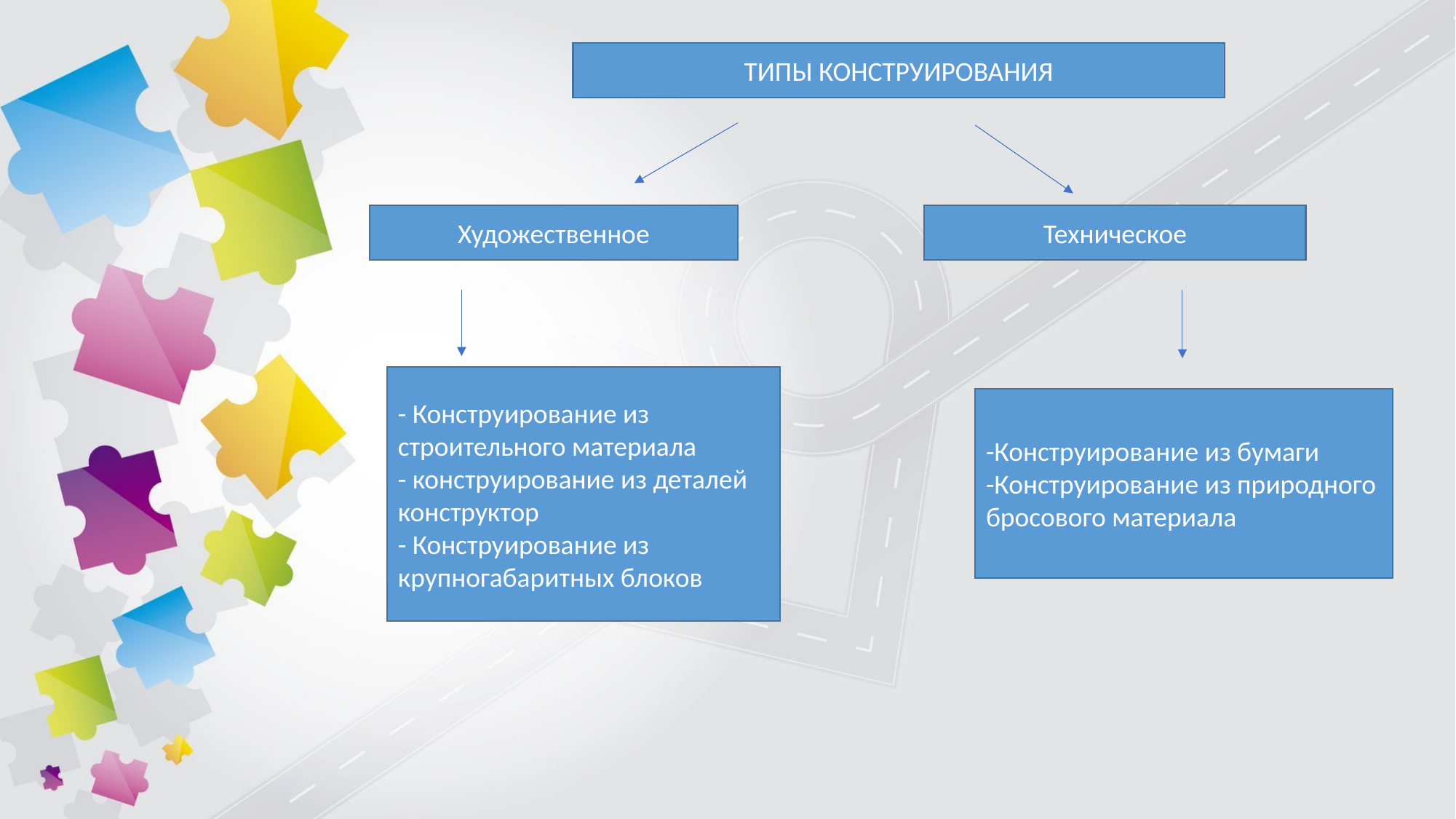

ТИПЫ КОНСТРУИРОВАНИЯ
Художественное
Техническое
- Конструирование из          строительного материала
- конструирование из деталей конструктор
- Конструирование из крупногабаритных блоков
-Конструирование из бумаги
-Конструирование из природного бросового материала